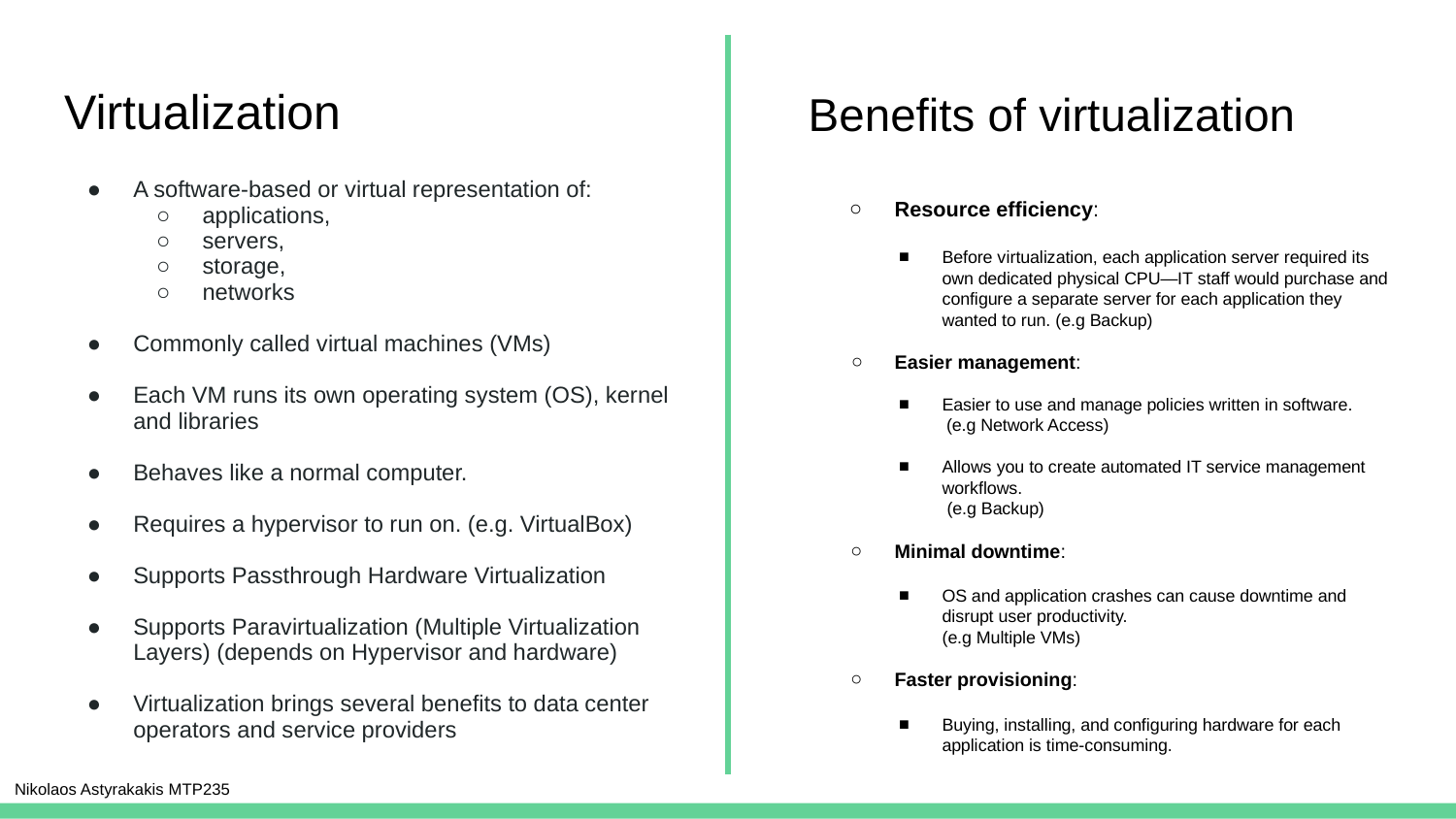

# Virtualization
Benefits of virtualization
Resource efficiency:
Before virtualization, each application server required its own dedicated physical CPU—IT staff would purchase and configure a separate server for each application they wanted to run. (e.g Backup)
Easier management:
Easier to use and manage policies written in software.
(e.g Network Access)
Allows you to create automated IT service management workflows.
 (e.g Backup)

Minimal downtime:
OS and application crashes can cause downtime and disrupt user productivity.
(e.g Multiple VMs)

Faster provisioning:
Buying, installing, and configuring hardware for each application is time-consuming.
A software-based or virtual representation of:
applications,
servers,
storage,
networks
Commonly called virtual machines (VMs)
Each VM runs its own operating system (OS), kernel and libraries
Behaves like a normal computer.
Requires a hypervisor to run on. (e.g. VirtualBox)
Supports Passthrough Hardware Virtualization
Supports Paravirtualization (Multiple Virtualization Layers) (depends on Hypervisor and hardware)
Virtualization brings several benefits to data center operators and service providers
Nikolaos Astyrakakis MTP235